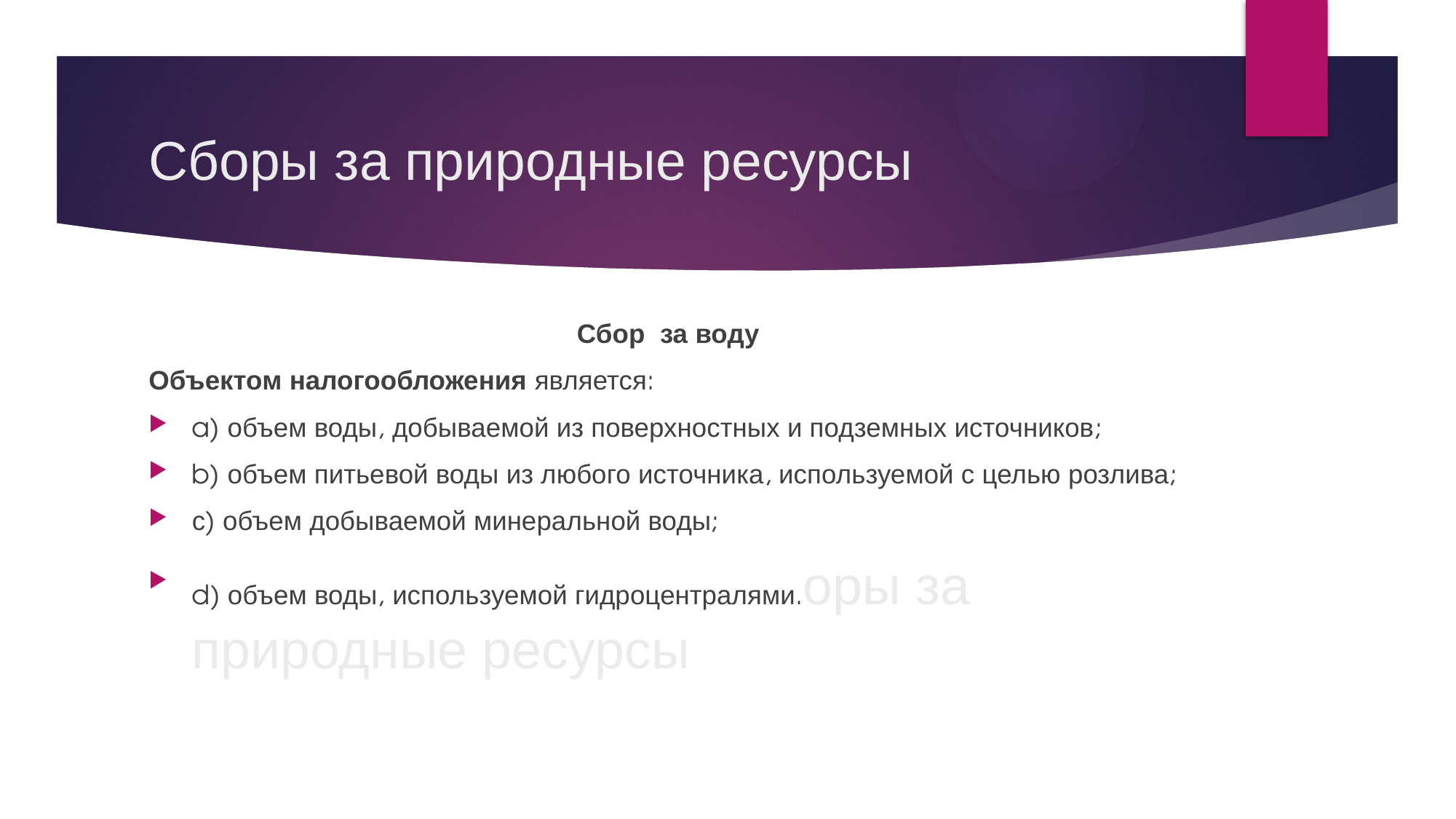

# Сборы за природные ресурсы
 Сбор  за воду
Объектом налогообложения является:
a) объем воды, добываемой из поверхностных и подземных источников;
b) объем питьевой воды из любого источника, используемой с целью розлива;
с) объем добываемой минеральной воды;
d) объем воды, используемой гидроцентралями.оры за природные ресурсы